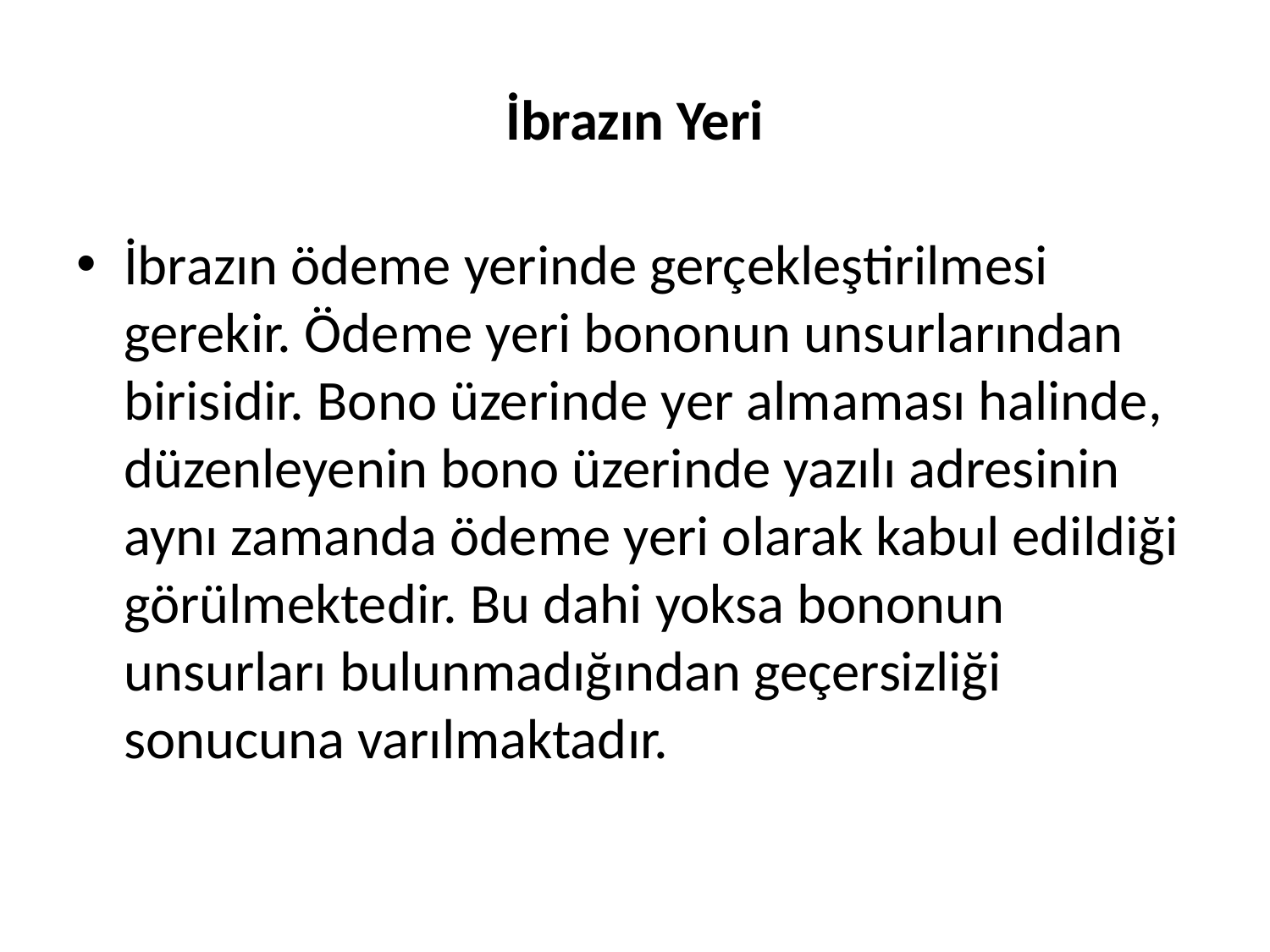

# İbrazın Yeri
İbrazın ödeme yerinde gerçekleştirilmesi gerekir. Ödeme yeri bononun unsurlarından birisidir. Bono üzerinde yer almaması halinde, düzenleyenin bono üzerinde yazılı adresinin aynı zamanda ödeme yeri olarak kabul edildiği görülmektedir. Bu dahi yoksa bononun unsurları bulunmadığından geçersizliği sonucuna varılmaktadır.